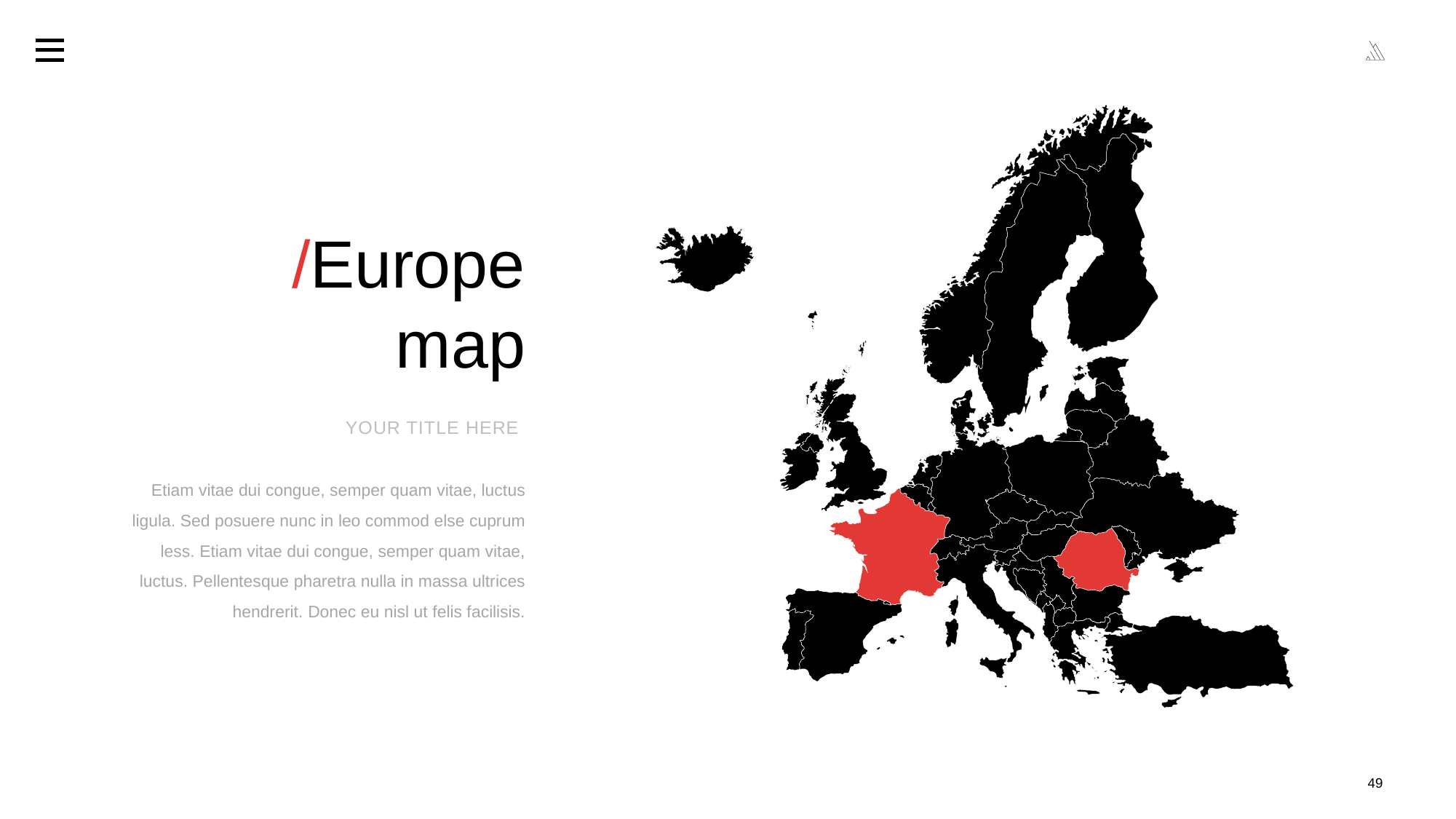

/Europe
map

YOUR TITLE HERE
Etiam vitae dui congue, semper quam vitae, luctus ligula. Sed posuere nunc in leo commod else cuprum less. Etiam vitae dui congue, semper quam vitae, luctus. Pellentesque pharetra nulla in massa ultrices hendrerit. Donec eu nisl ut felis facilisis.